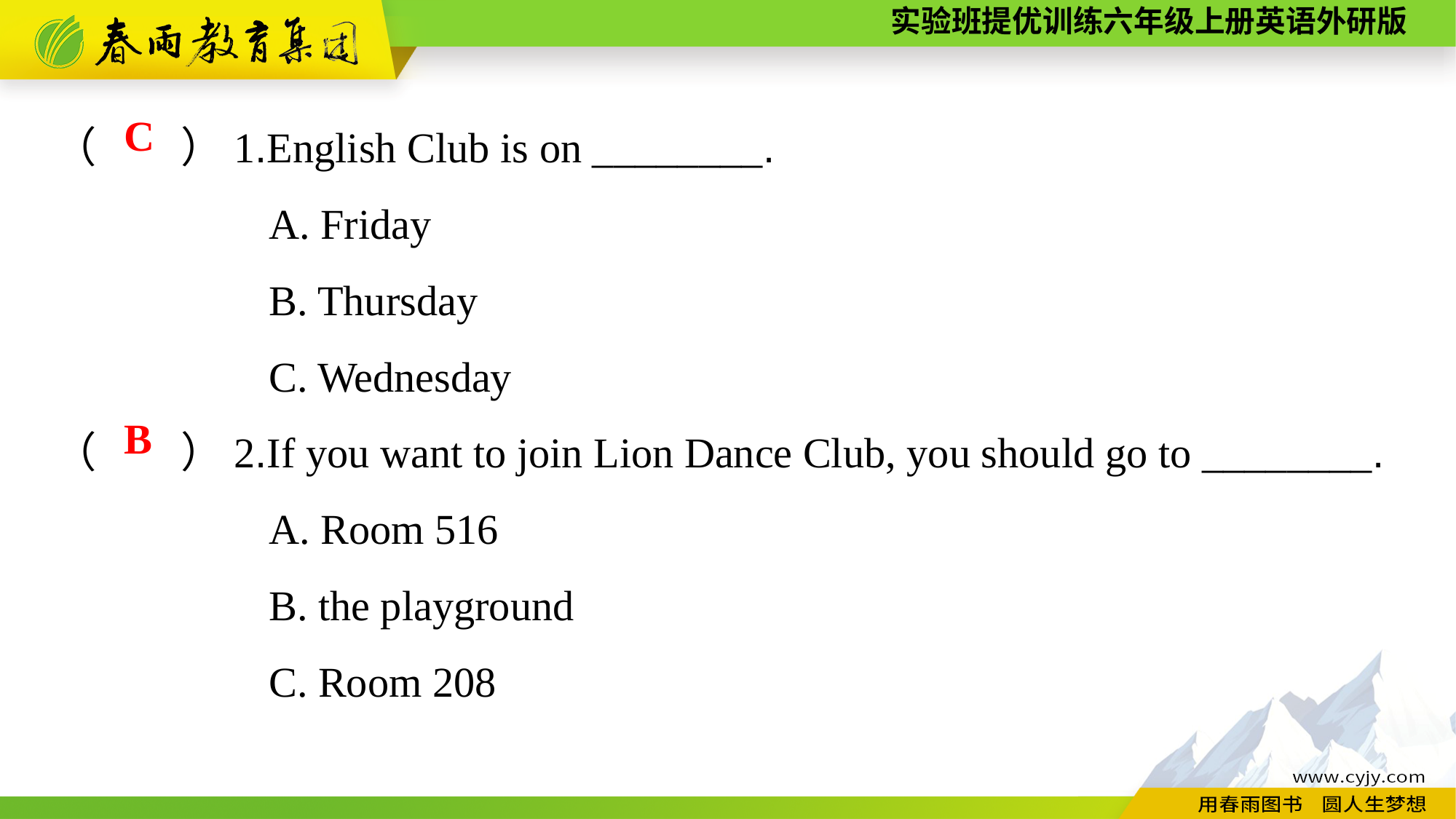

（　　）1.English Club is on ________.
A. Friday
B. Thursday
C. Wednesday
（　　）2.If you want to join Lion Dance Club, you should go to ________.
A. Room 516
B. the playground
C. Room 208
C
B